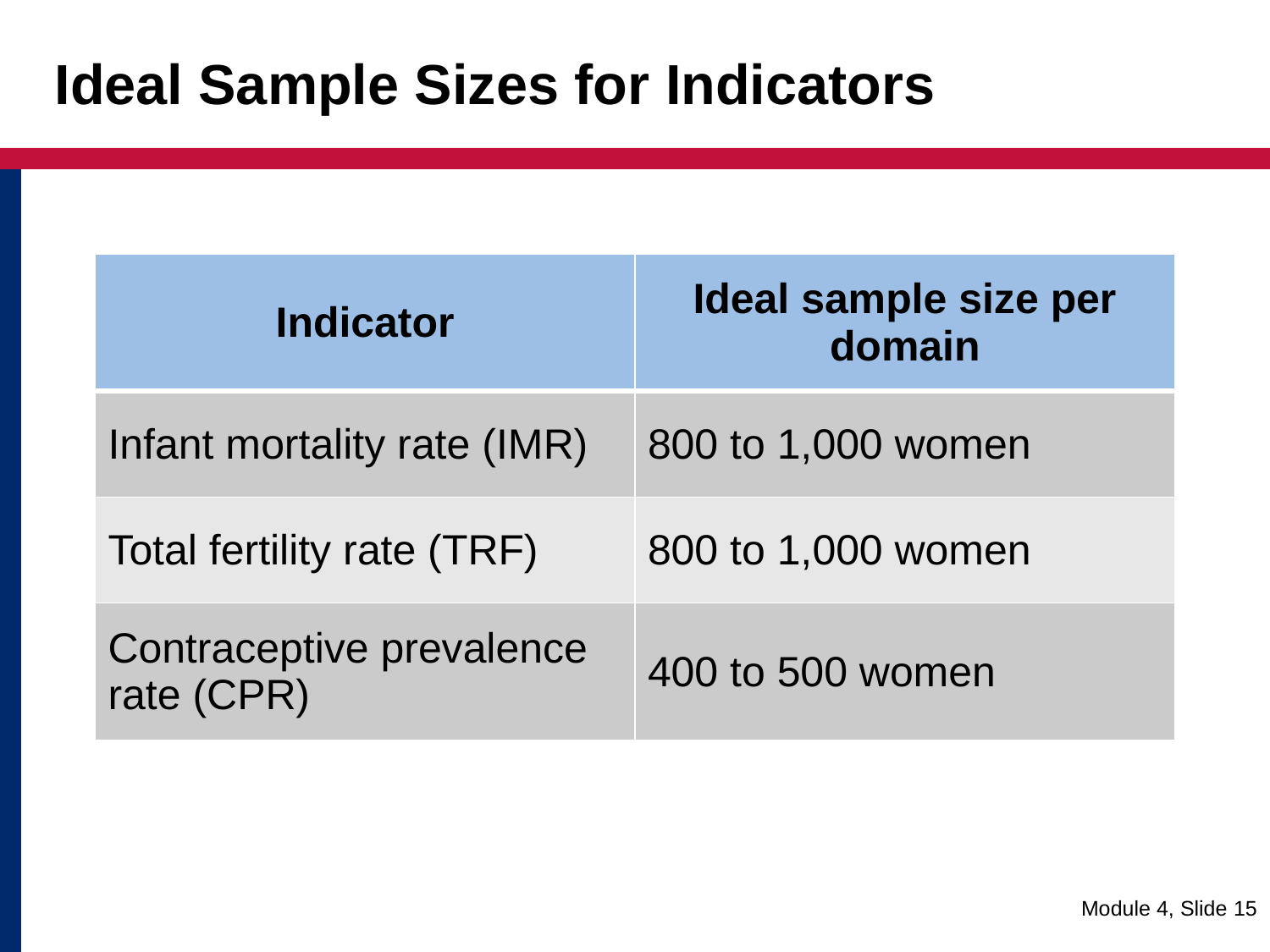

# Ideal Sample Sizes for Indicators
| Indicator | Ideal sample size per domain |
| --- | --- |
| Infant mortality rate (IMR) | 800 to 1,000 women |
| Total fertility rate (TRF) | 800 to 1,000 women |
| Contraceptive prevalence rate (CPR) | 400 to 500 women |
Module 4, Slide 15